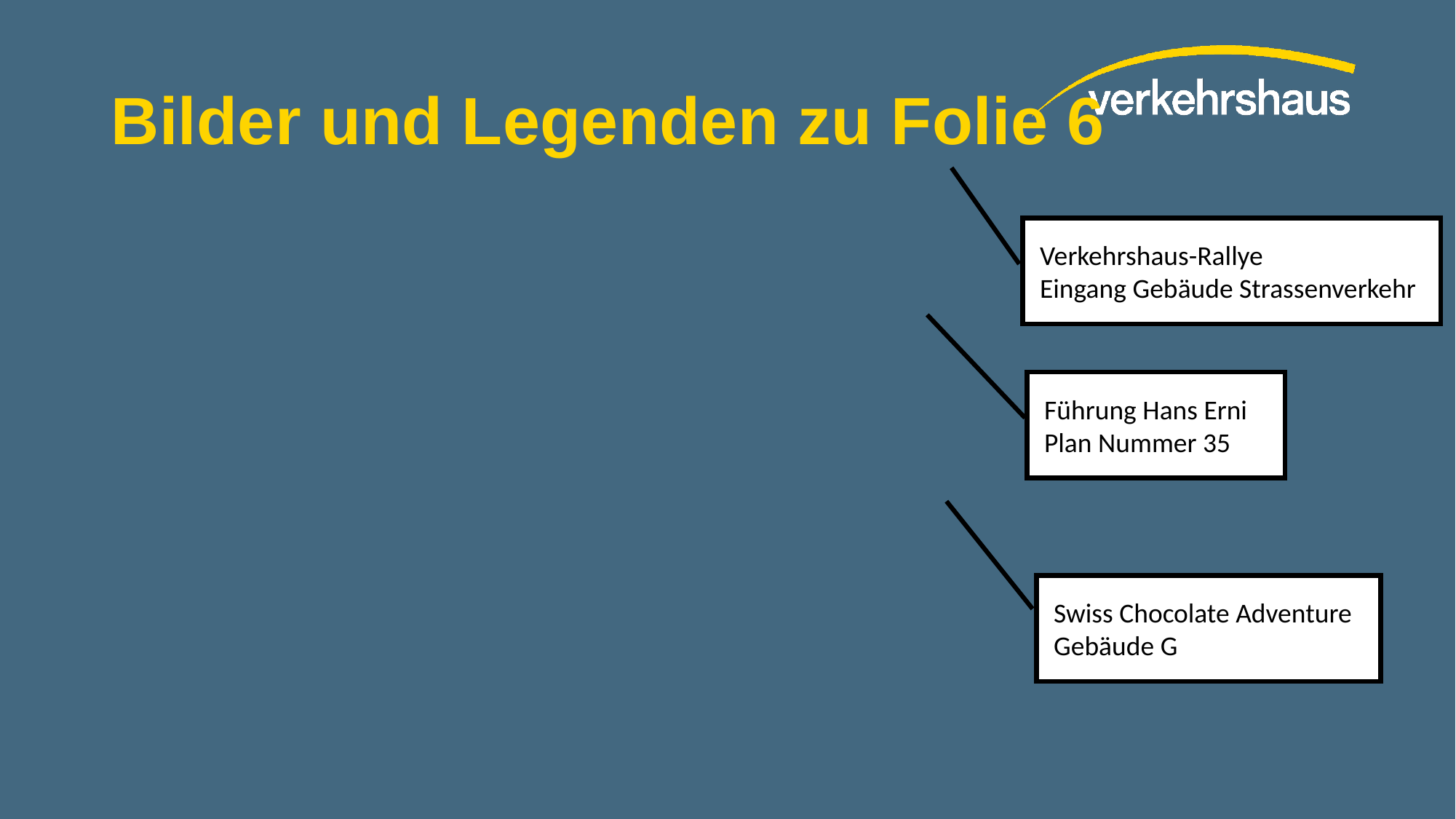

# Bilder und Legenden zu Folie 6

Verkehrshaus-Rallye
Eingang Gebäude Strassenverkehr
Führung Hans Erni
Plan Nummer 35
Swiss Chocolate Adventure
Gebäude G